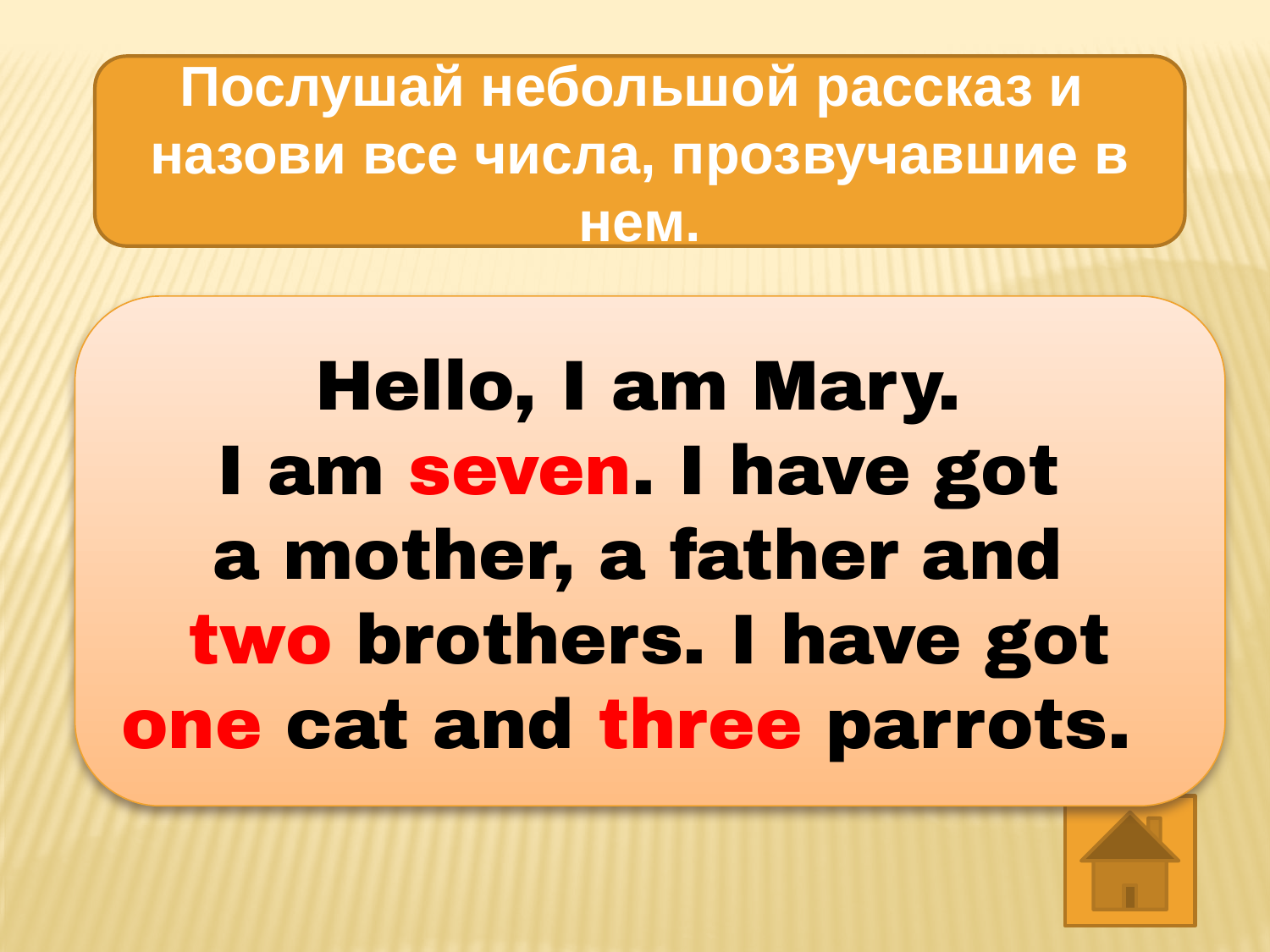

Послушай небольшой рассказ и
назови все числа, прозвучавшие в нем.
Hello, I am Mary.
I am seven. I have got
a mother, a father and
two brothers. I have got one cat and three parrots.